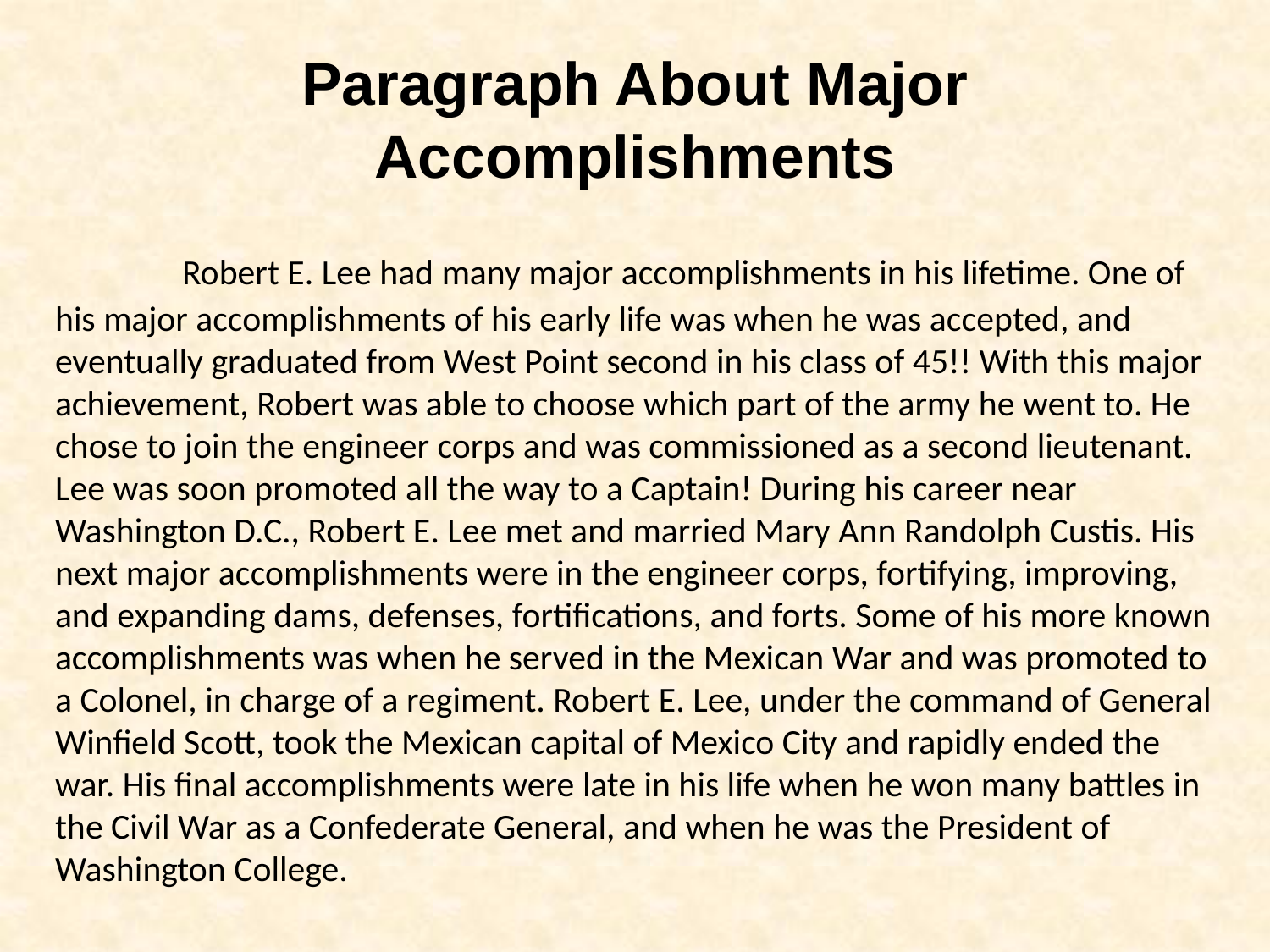

# Paragraph About Major Accomplishments
	Robert E. Lee had many major accomplishments in his lifetime. One of his major accomplishments of his early life was when he was accepted, and eventually graduated from West Point second in his class of 45!! With this major achievement, Robert was able to choose which part of the army he went to. He chose to join the engineer corps and was commissioned as a second lieutenant. Lee was soon promoted all the way to a Captain! During his career near Washington D.C., Robert E. Lee met and married Mary Ann Randolph Custis. His next major accomplishments were in the engineer corps, fortifying, improving, and expanding dams, defenses, fortifications, and forts. Some of his more known accomplishments was when he served in the Mexican War and was promoted to a Colonel, in charge of a regiment. Robert E. Lee, under the command of General Winfield Scott, took the Mexican capital of Mexico City and rapidly ended the war. His final accomplishments were late in his life when he won many battles in the Civil War as a Confederate General, and when he was the President of Washington College.